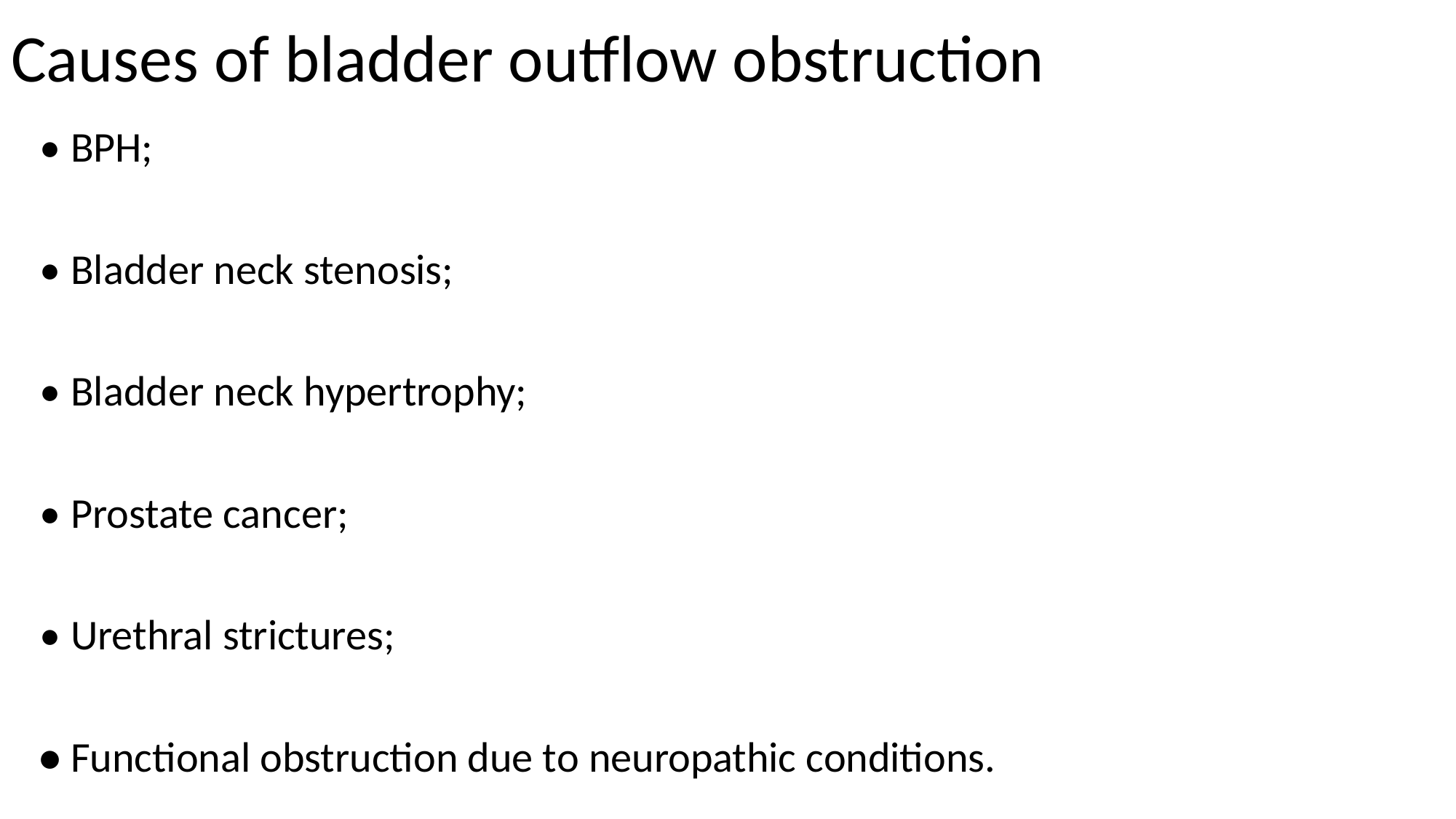

# Causes of bladder outflow obstruction
   • BPH;

   • Bladder neck stenosis;

   • Bladder neck hypertrophy;

   • Prostate cancer;

   • Urethral strictures;

   • Functional obstruction due to neuropathic conditions.